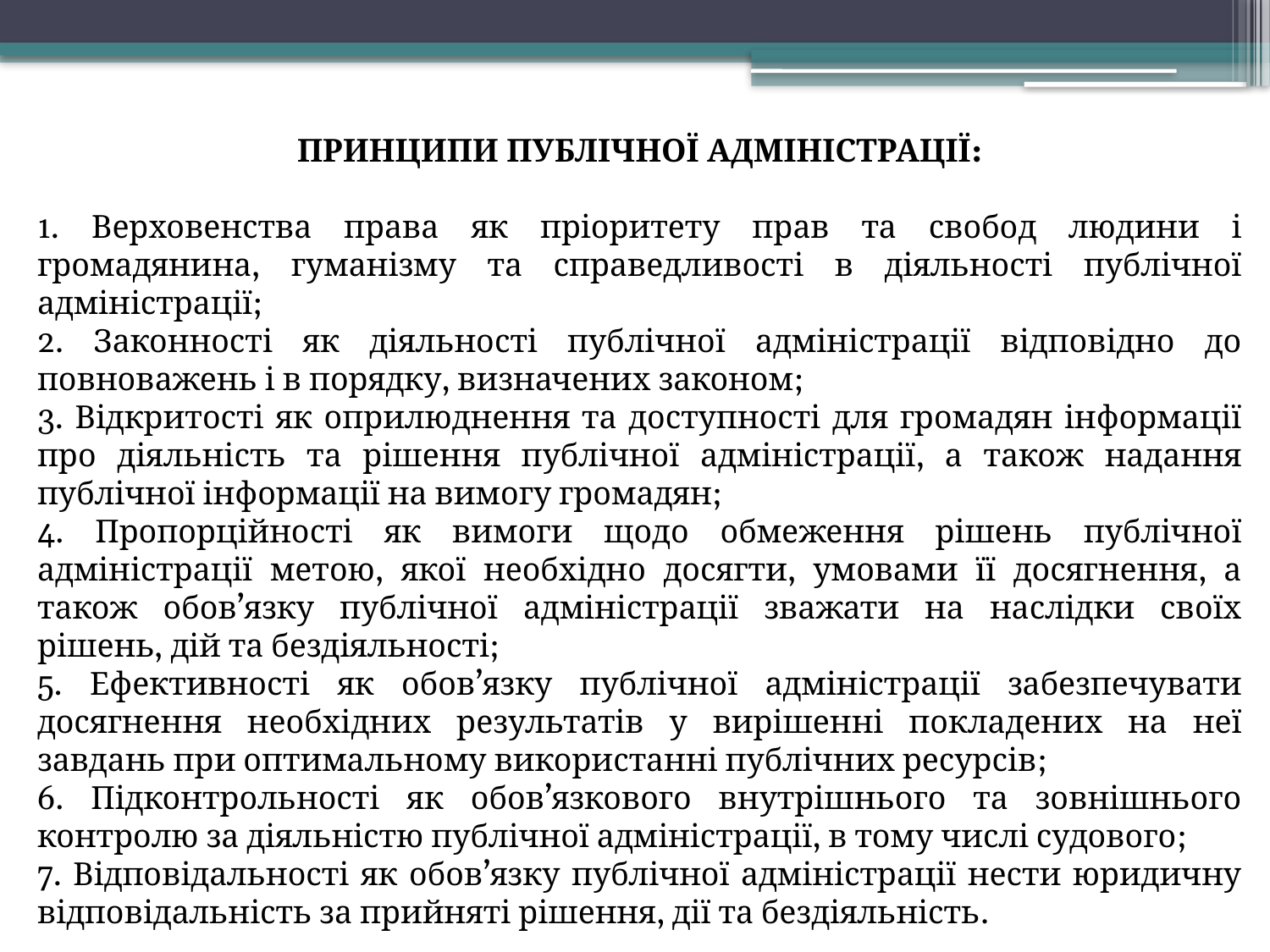

ПРИНЦИПИ ПУБЛІЧНОЇ АДМІНІСТРАЦІЇ:

1. Верховенства права як пріоритету прав та свобод людини і громадянина, гуманізму та справедливості в діяльності публічної адміністрації;
2. Законності як діяльності публічної адміністрації відповідно до повноважень і в порядку, визначених законом;
3. Відкритості як оприлюднення та доступності для громадян інформації про діяльність та рішення публічної адміністрації, а також надання публічної інформації на вимогу громадян;
4. Пропорційності як вимоги щодо обмеження рішень публічної адміністрації метою, якої необхідно досягти, умовами її досягнення, а також обов’язку публічної адміністрації зважати на наслідки своїх рішень, дій та бездіяльності;
5. Ефективності як обов’язку публічної адміністрації забезпечувати досягнення необхідних результатів у вирішенні покладених на неї завдань при оптимальному використанні публічних ресурсів;
6. Підконтрольності як обов’язкового внутрішнього та зовнішнього контролю за діяльністю публічної адміністрації, в тому числі судового;
7. Відповідальності як обов’язку публічної адміністрації нести юридичну відповідальність за прийняті рішення, дії та бездіяльність.